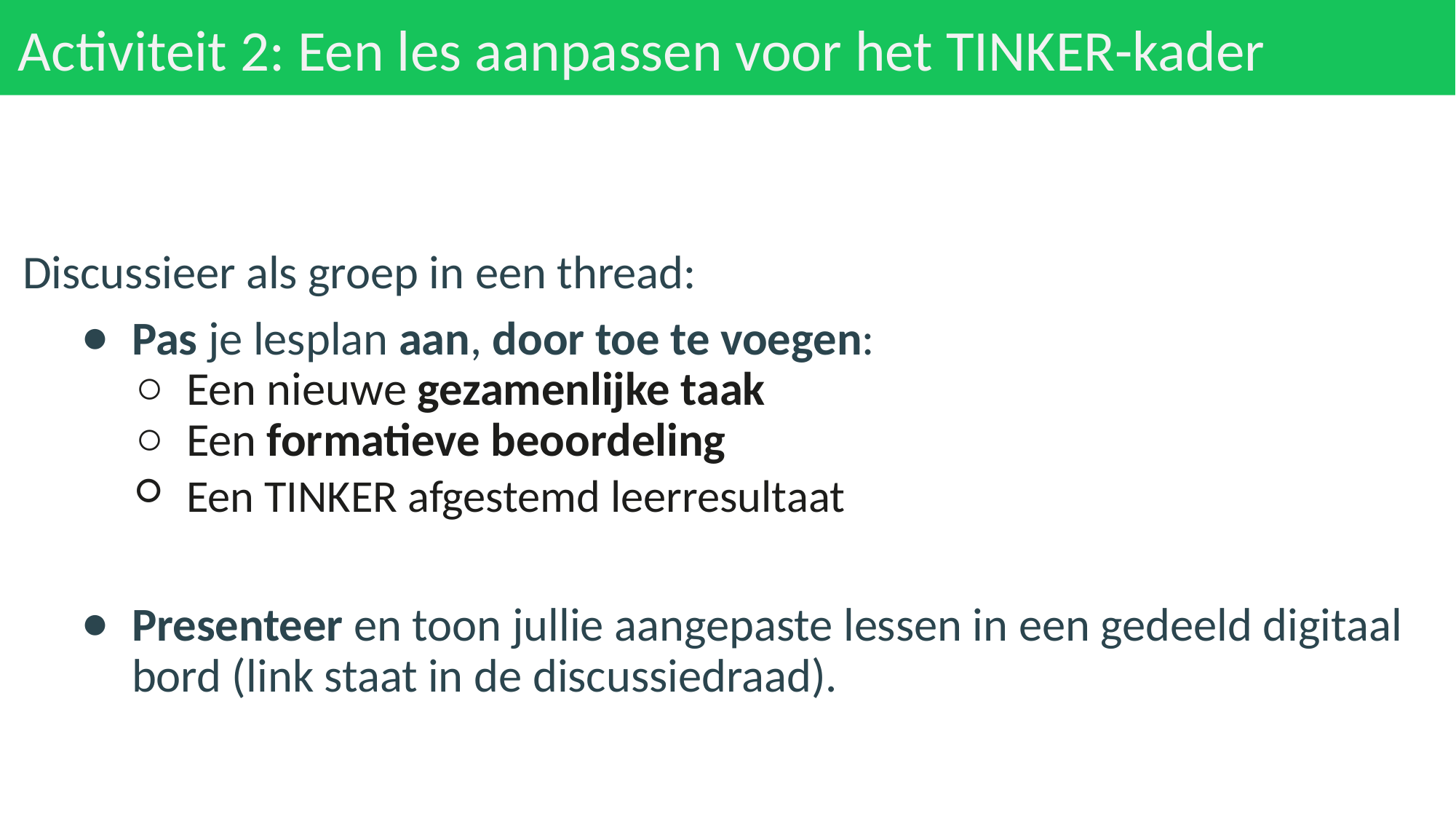

# Activiteit 2: Een les aanpassen voor het TINKER-kader

Discussieer als groep in een thread:
Pas je lesplan aan, door toe te voegen:
Een nieuwe gezamenlijke taak
Een formatieve beoordeling
Een TINKER afgestemd leerresultaat

Presenteer en toon jullie aangepaste lessen in een gedeeld digitaal bord (link staat in de discussiedraad).